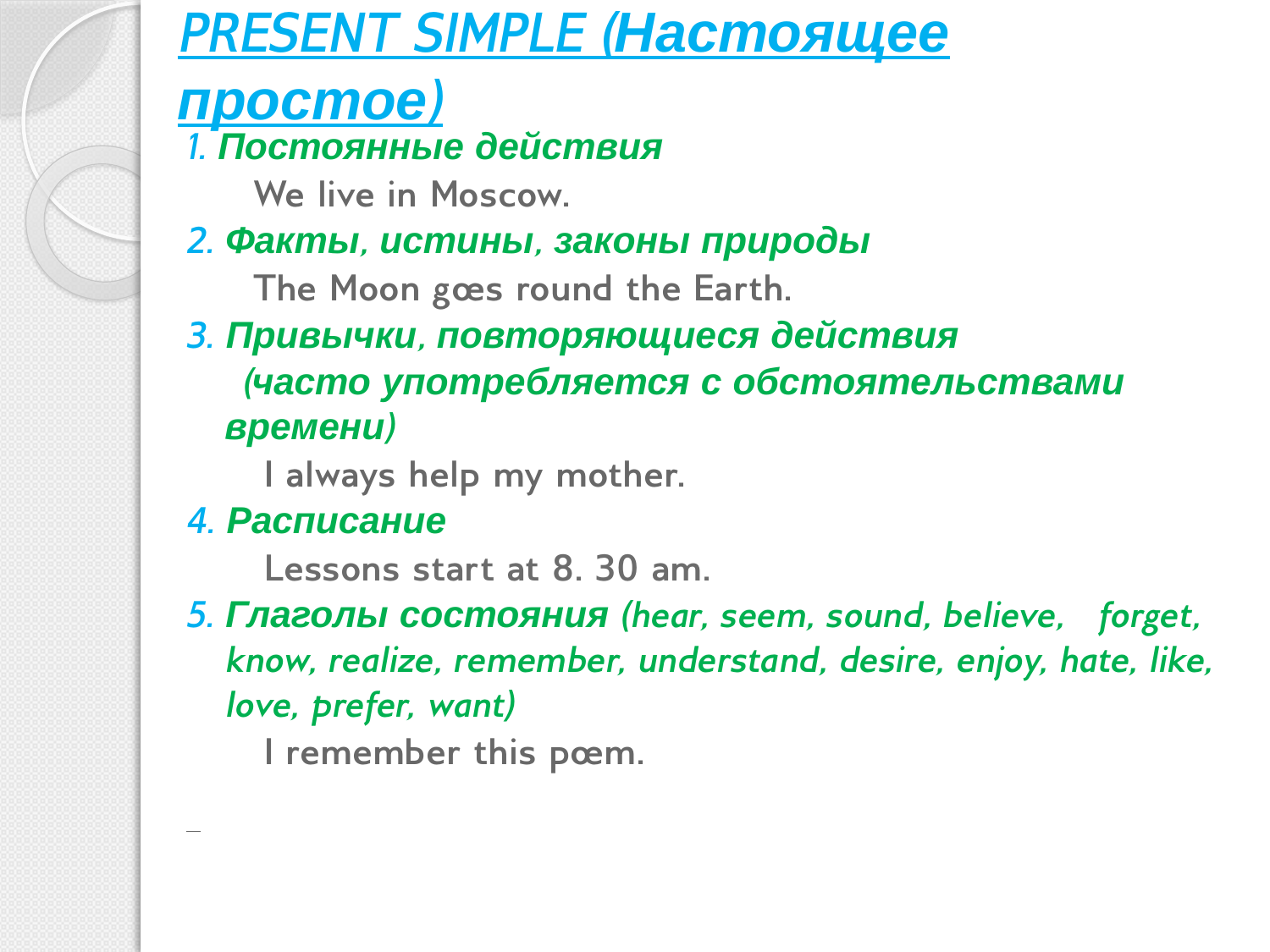

# PRESENT SIMPLE (Настоящее простое)
1. Постоянные действия
      We live in Moscow.
2. Факты, истины, законы природы
      The Moon goes round the Earth.
3. Привычки, повторяющиеся действия
     (часто употребляется с обстоятельствами времени)
       I always help my mother.
4. Расписание
       Lessons start at 8. 30 am.
5. Глаголы состояния (hear, seem, sound, believe,   forget, know, realize, remember, understand, desire, enjoy, hate, like, love, prefer, want)
       I remember this poem.